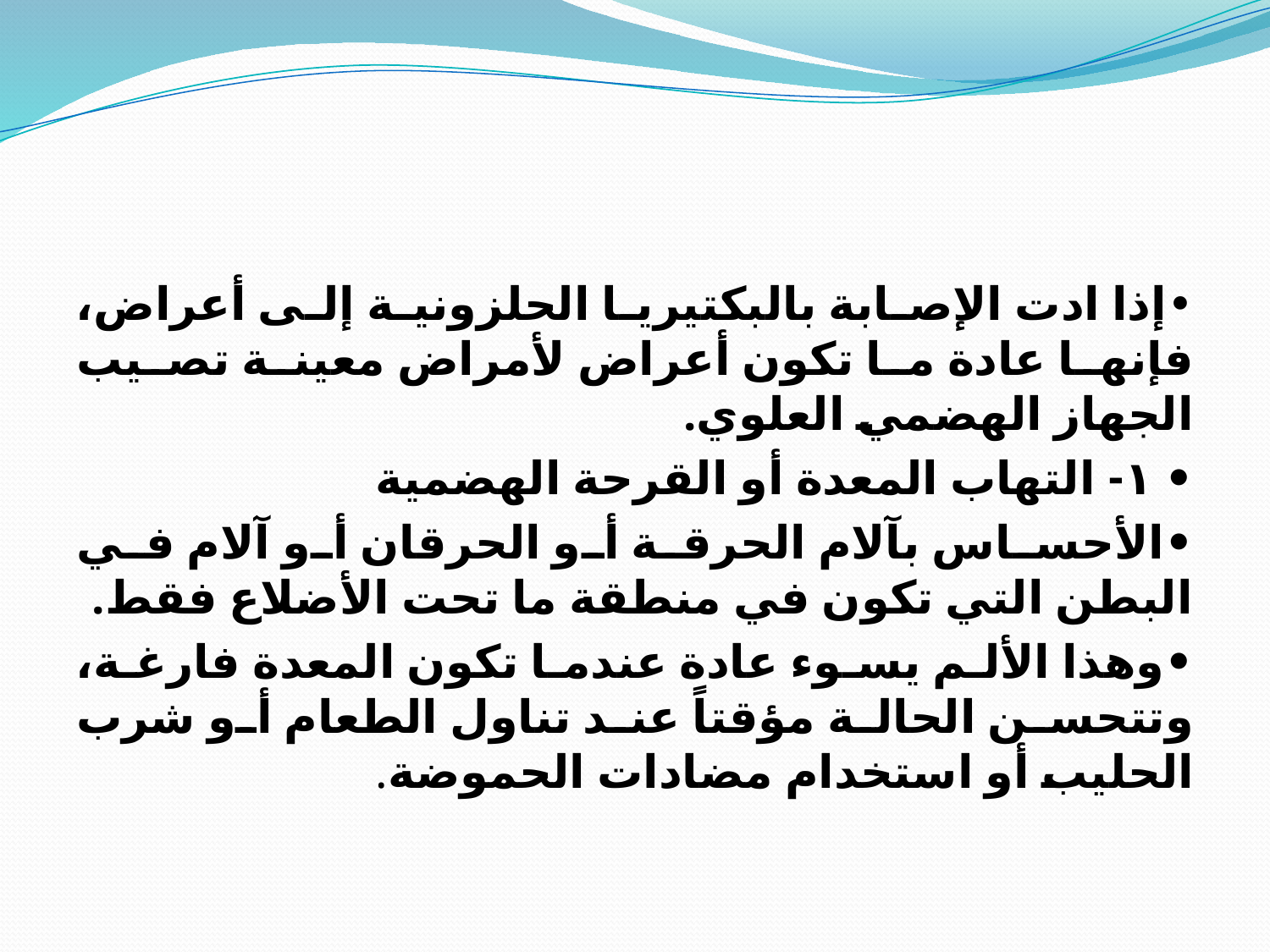

#
•إذا ادت الإصابة بالبكتيريا الحلزونية إلى أعراض، فإنها عادة ما تكون أعراض لأمراض معينة تصيب الجهاز الهضمي العلوي.
• ١- التهاب المعدة أو القرحة الهضمية
•الأحساس بآلام الحرقة أو الحرقان أو آلام في البطن التي تكون في منطقة ما تحت الأضلاع فقط.
•وهذا الألم يسوء عادة عندما تكون المعدة فارغة، وتتحسن الحالة مؤقتاً عند تناول الطعام أو شرب الحليب أو استخدام مضادات الحموضة.